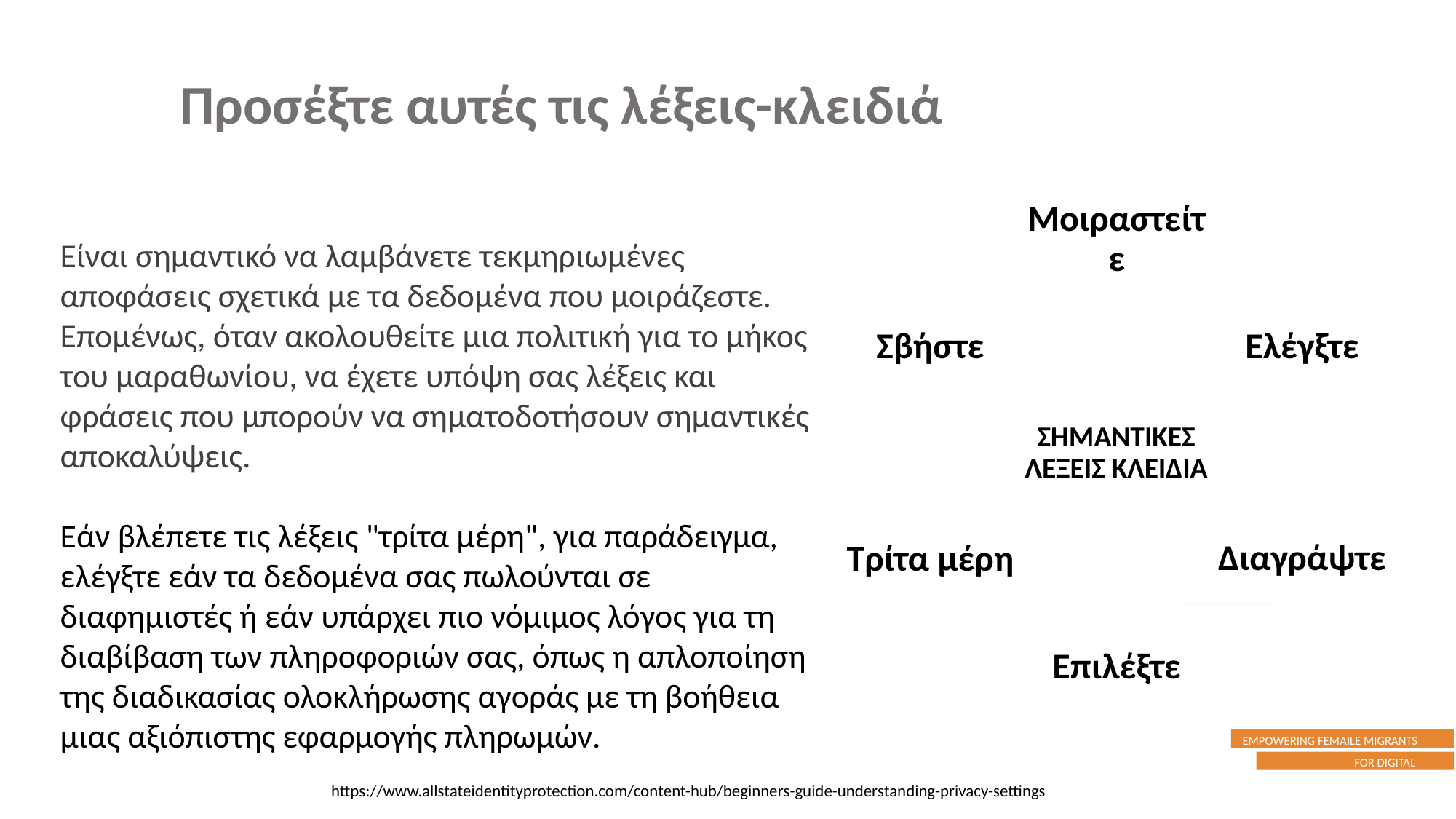

Προσέξτε αυτές τις λέξεις-κλειδιά
Μοιραστείτε

Σβήστε
Ελέγξτε
ΣΗΜΑΝΤΙΚΕΣ ΛΕΞΕΙΣ ΚΛΕΙΔΙΑ

Διαγράψτε
Τρίτα μέρη

Επιλέξτε

Είναι σημαντικό να λαμβάνετε τεκμηριωμένες αποφάσεις σχετικά με τα δεδομένα που μοιράζεστε. Επομένως, όταν ακολουθείτε μια πολιτική για το μήκος του μαραθωνίου, να έχετε υπόψη σας λέξεις και φράσεις που μπορούν να σηματοδοτήσουν σημαντικές αποκαλύψεις.

Εάν βλέπετε τις λέξεις "τρίτα μέρη", για παράδειγμα, ελέγξτε εάν τα δεδομένα σας πωλούνται σε διαφημιστές ή εάν υπάρχει πιο νόμιμος λόγος για τη διαβίβαση των πληροφοριών σας, όπως η απλοποίηση της διαδικασίας ολοκλήρωσης αγοράς με τη βοήθεια μιας αξιόπιστης εφαρμογής πληρωμών.
https://www.allstateidentityprotection.com/content-hub/beginners-guide-understanding-privacy-settings